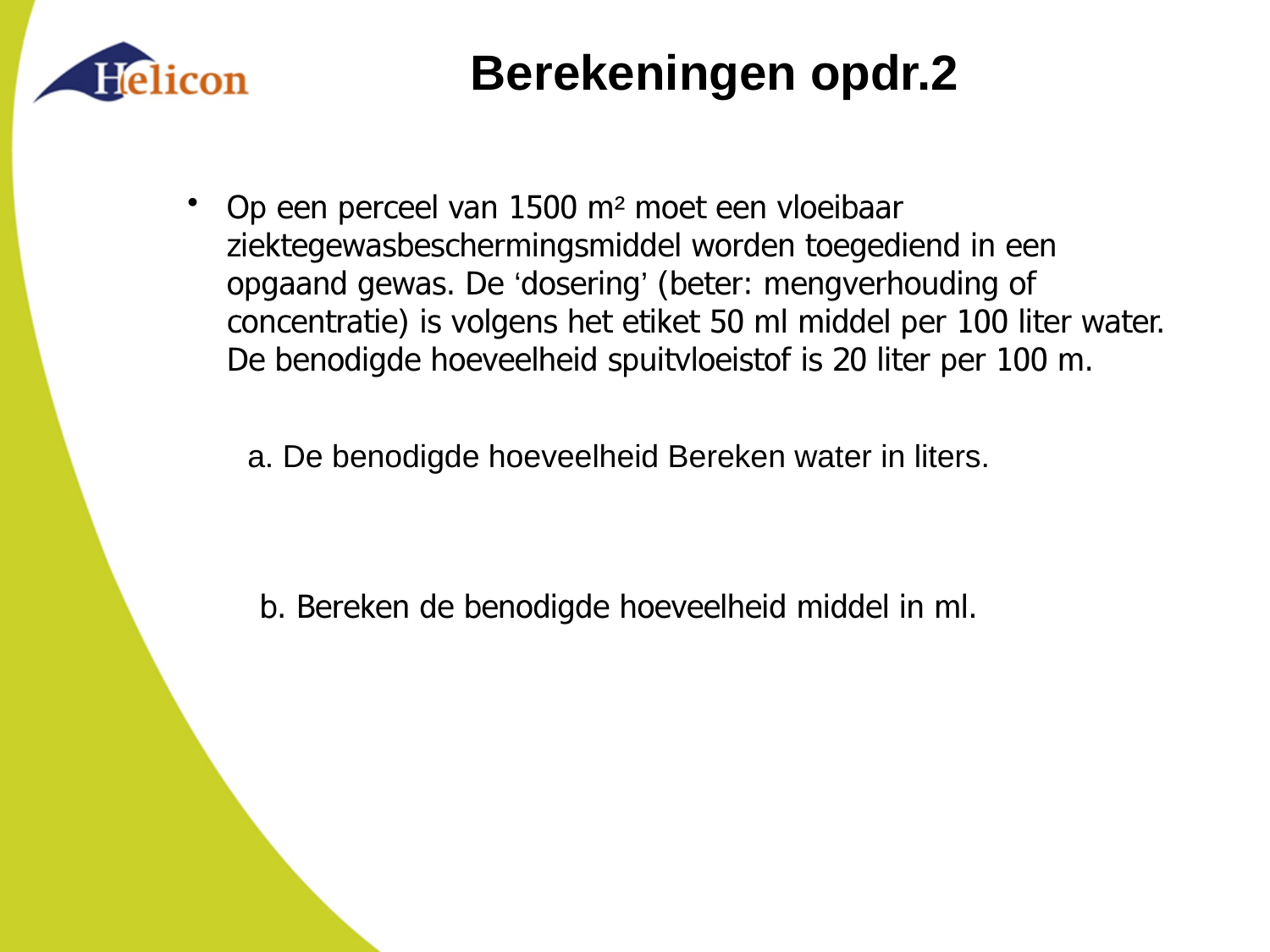

# Berekeningen opdr.2
Op een perceel van 1500 m² moet een vloeibaar ziektegewasbeschermingsmiddel worden toegediend in een opgaand gewas. De ‘dosering’ (beter: meng­verhouding of concentratie) is volgens het etiket 50 ml middel per 100 liter water. De beno­digde hoeveelheid spuitvloeistof is 20 liter per 100 m.
a. De benodigde hoeveelheid Bereken water in liters.

b. Bereken de benodigde hoeveelheid middel in ml.